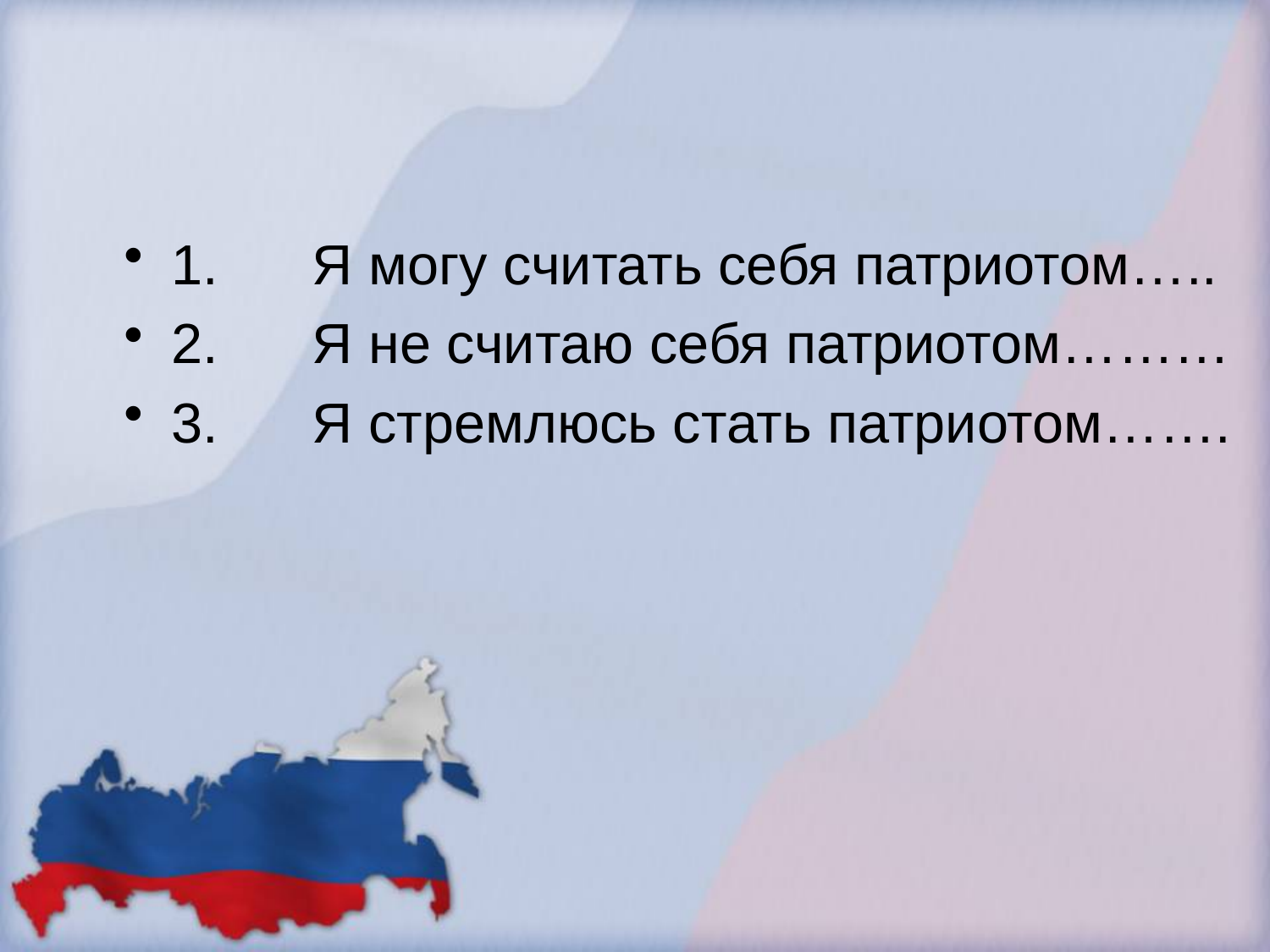

#
1.      Я могу считать себя патриотом…..
2.      Я не считаю себя патриотом………
3.      Я стремлюсь стать патриотом…….